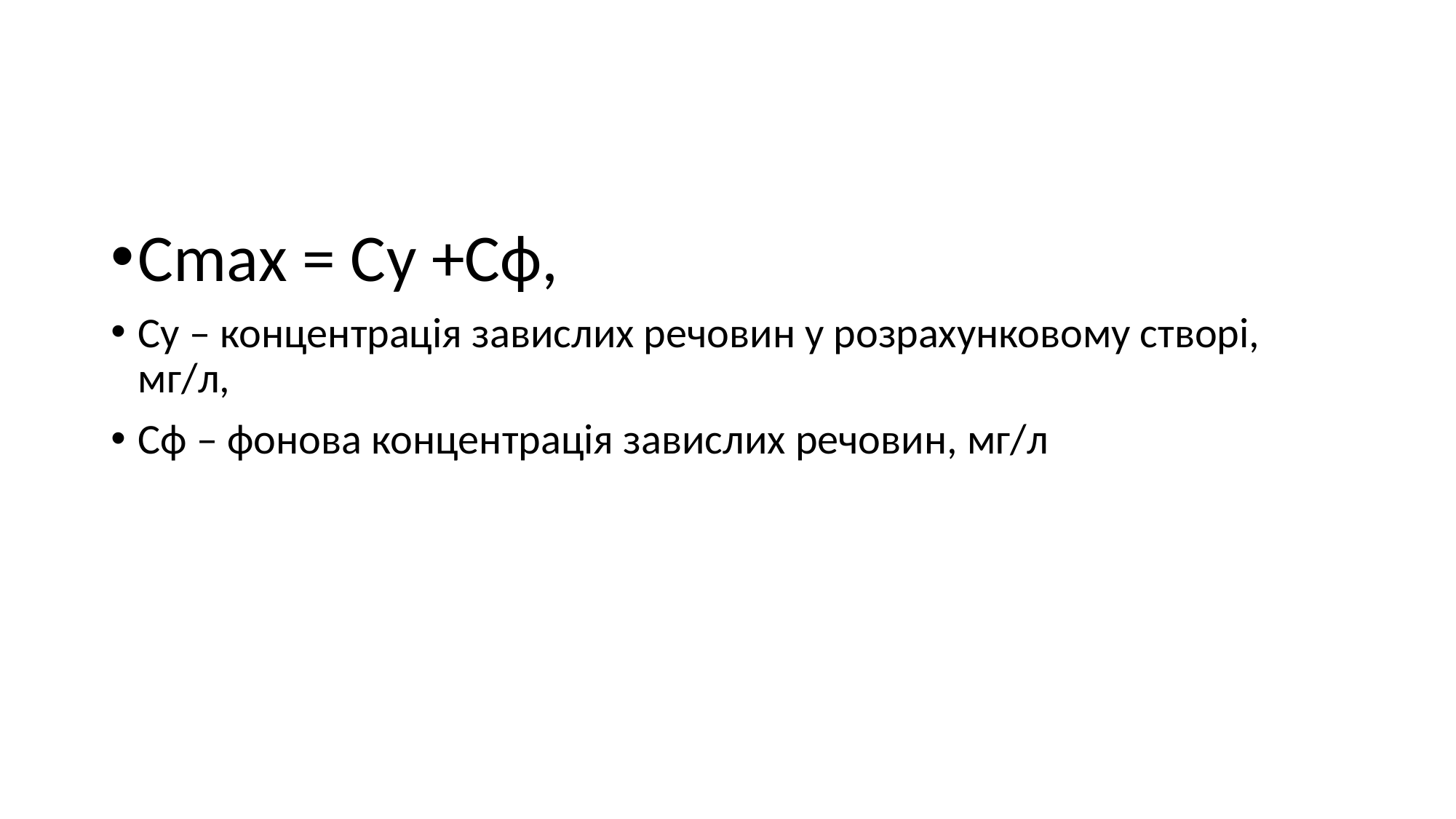

#
Cmax = Су +Сф,
Су – концентрація завислих речовин у розрахунковому створі, мг/л,
Сф – фонова концентрація завислих речовин, мг/л